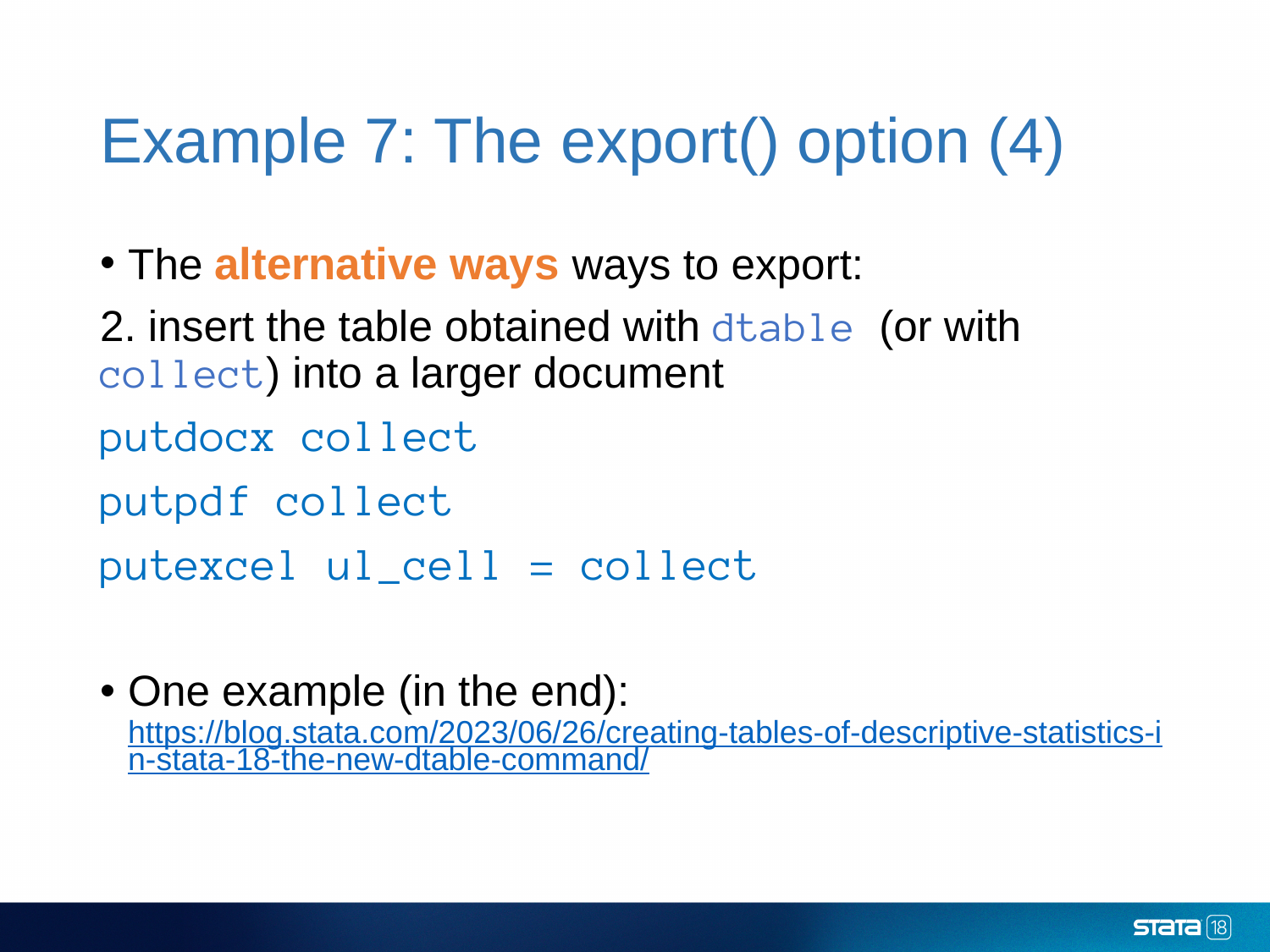

# Example 7: The export() option (4)
The alternative ways ways to export:
2. insert the table obtained with dtable (or with collect) into a larger document
putdocx collect
putpdf collect
putexcel ul_cell = collect

One example (in the end): https://blog.stata.com/2023/06/26/creating-tables-of-descriptive-statistics-in-stata-18-the-new-dtable-command/